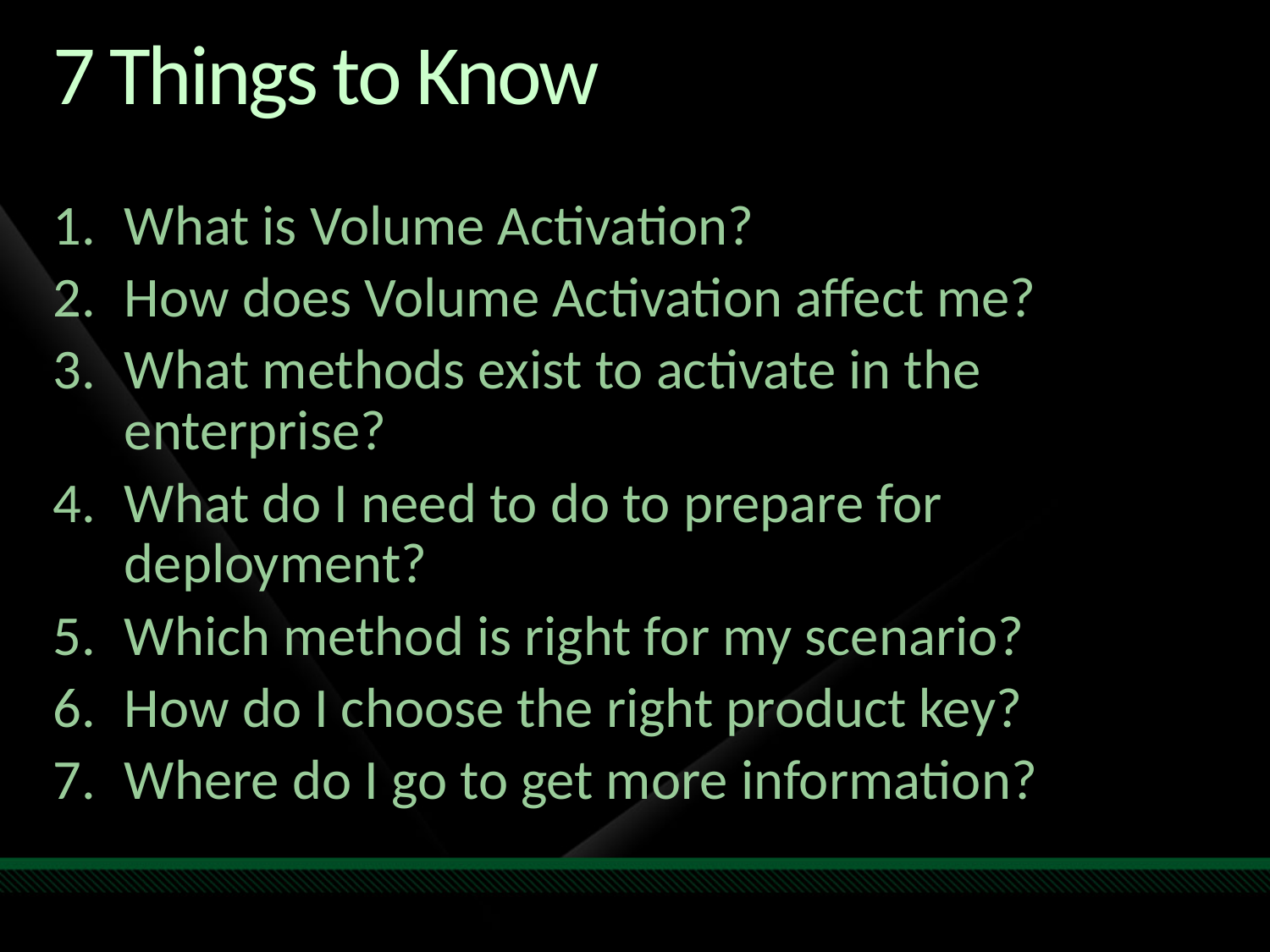

# 7 Things to Know
What is Volume Activation?
How does Volume Activation affect me?
What methods exist to activate in the enterprise?
What do I need to do to prepare for deployment?
Which method is right for my scenario?
How do I choose the right product key?
Where do I go to get more information?